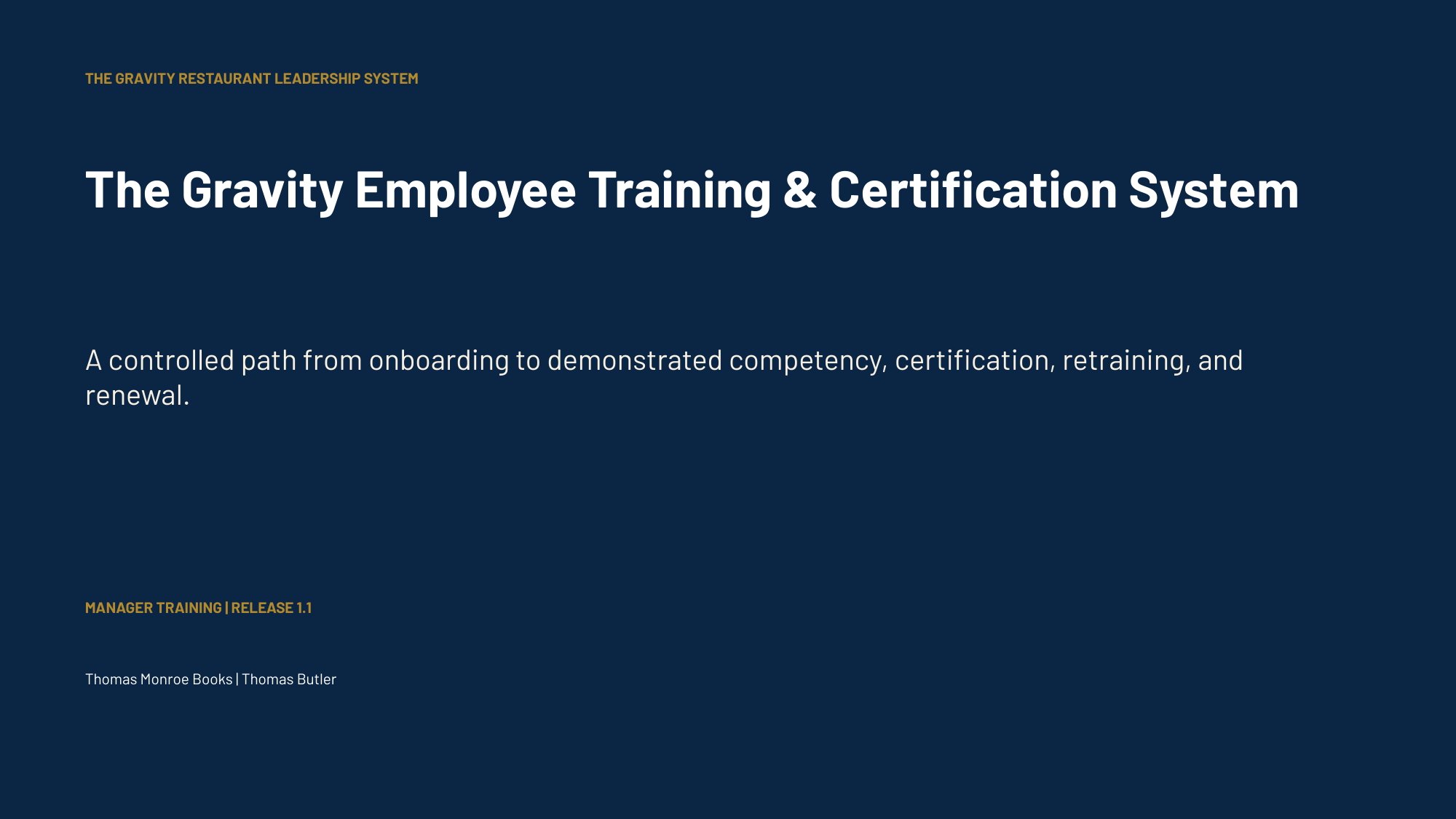

THE GRAVITY RESTAURANT LEADERSHIP SYSTEM
The Gravity Employee Training & Certification System
A controlled path from onboarding to demonstrated competency, certification, retraining, and renewal.
MANAGER TRAINING | RELEASE 1.1
Thomas Monroe Books | Thomas Butler